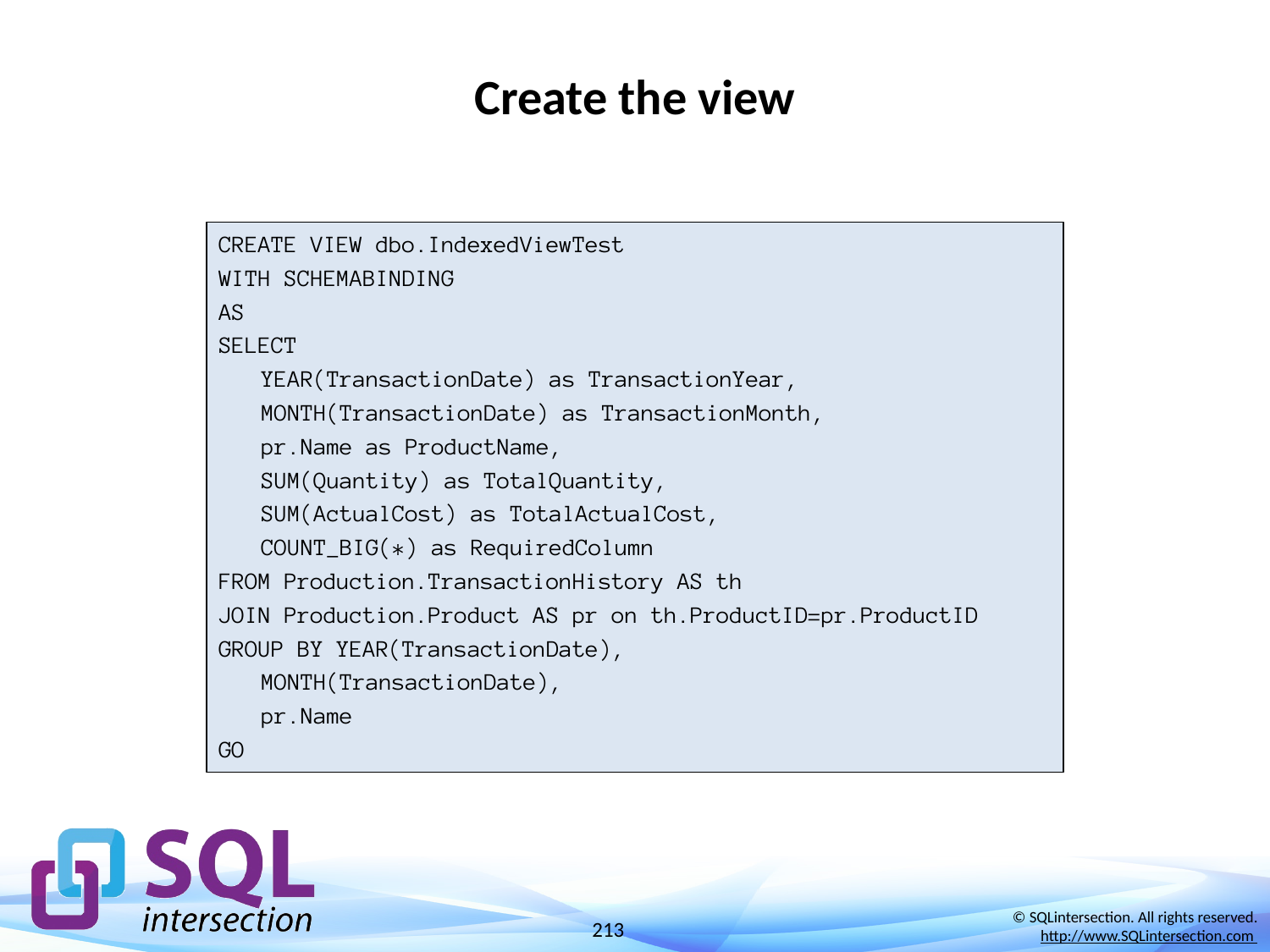

# Create the view
CREATE VIEW dbo.IndexedViewTest
WITH SCHEMABINDING
AS
SELECT
	YEAR(TransactionDate) as TransactionYear,
	MONTH(TransactionDate) as TransactionMonth,
	pr.Name as ProductName,
	SUM(Quantity) as TotalQuantity,
	SUM(ActualCost) as TotalActualCost,
	COUNT_BIG(*) as RequiredColumn
FROM Production.TransactionHistory AS th
JOIN Production.Product AS pr on th.ProductID=pr.ProductID
GROUP BY YEAR(TransactionDate),
	MONTH(TransactionDate),
	pr.Name
GO